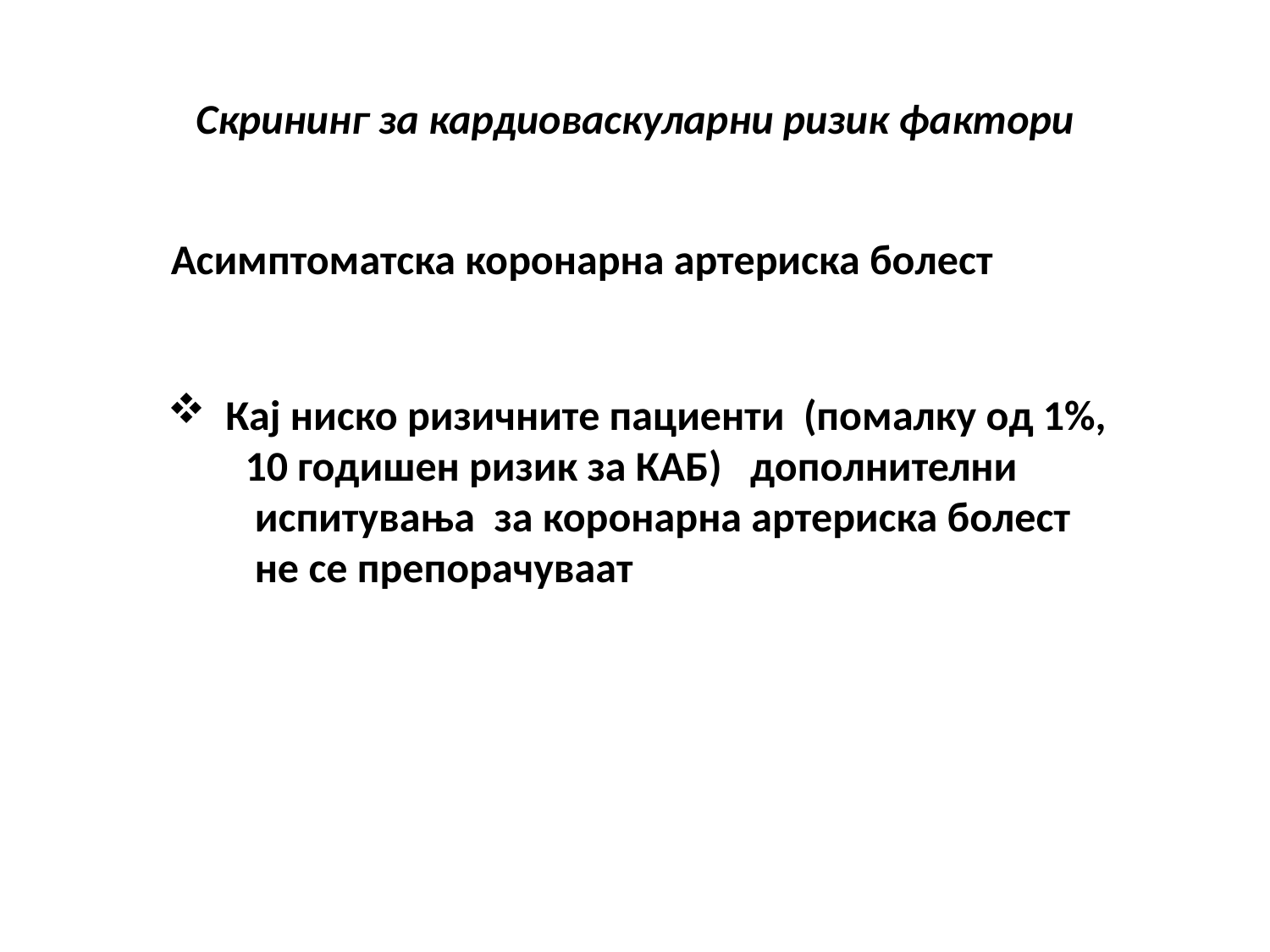

# Скрининг за кардиоваскуларни ризик фактори
Асимптоматска коронарна артериска болест
  Кај ниско ризичните пациенти  (помалку од 1%,
     10 годишен ризик за КАБ)   дополнителни
      испитувања  за коронарна артериска болест
      не се препорачуваат